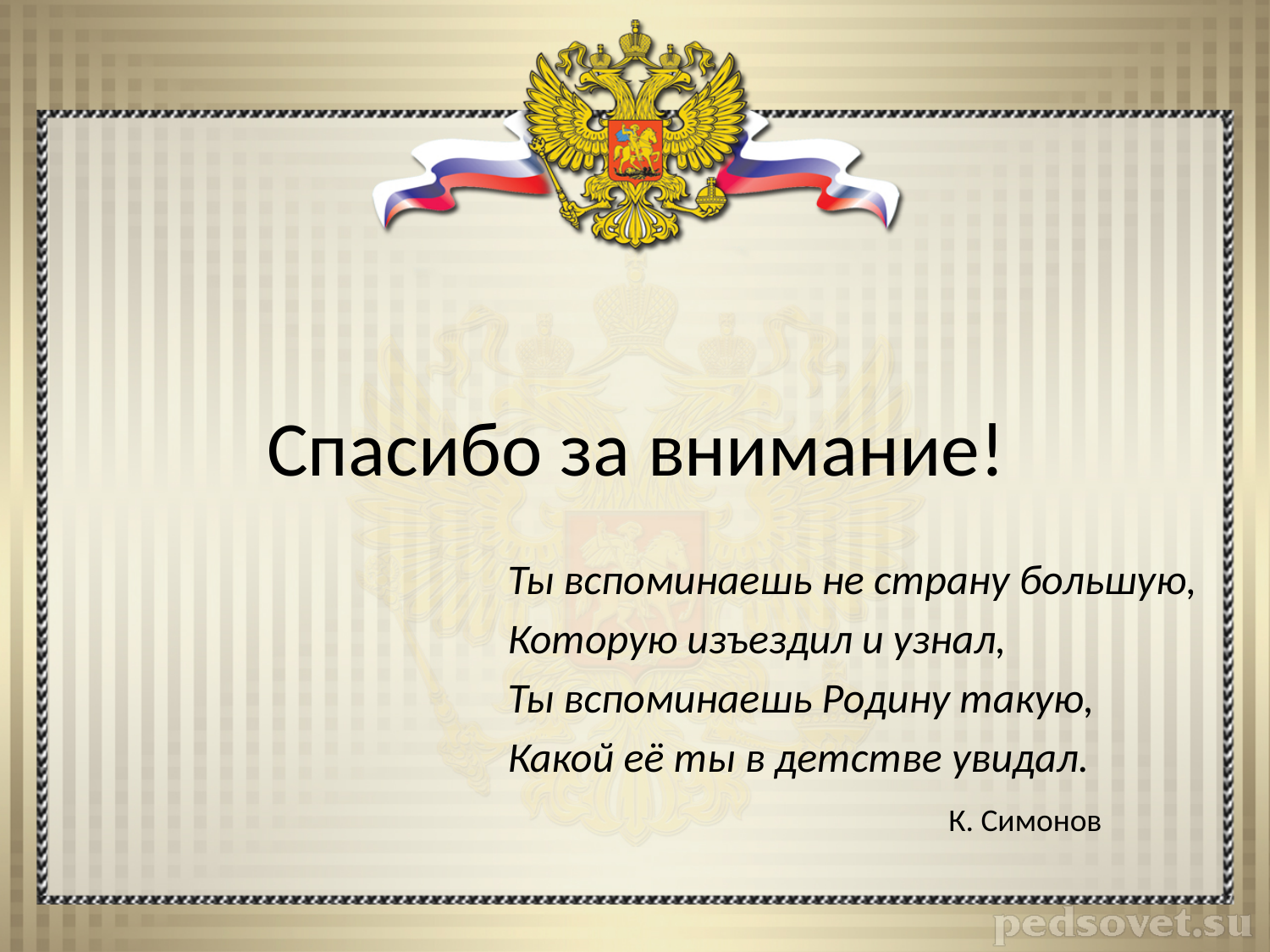

# Спасибо за внимание!
Ты вспоминаешь не страну большую,
Которую изъездил и узнал,
Ты вспоминаешь Родину такую,
Какой её ты в детстве увидал.
К. Симонов